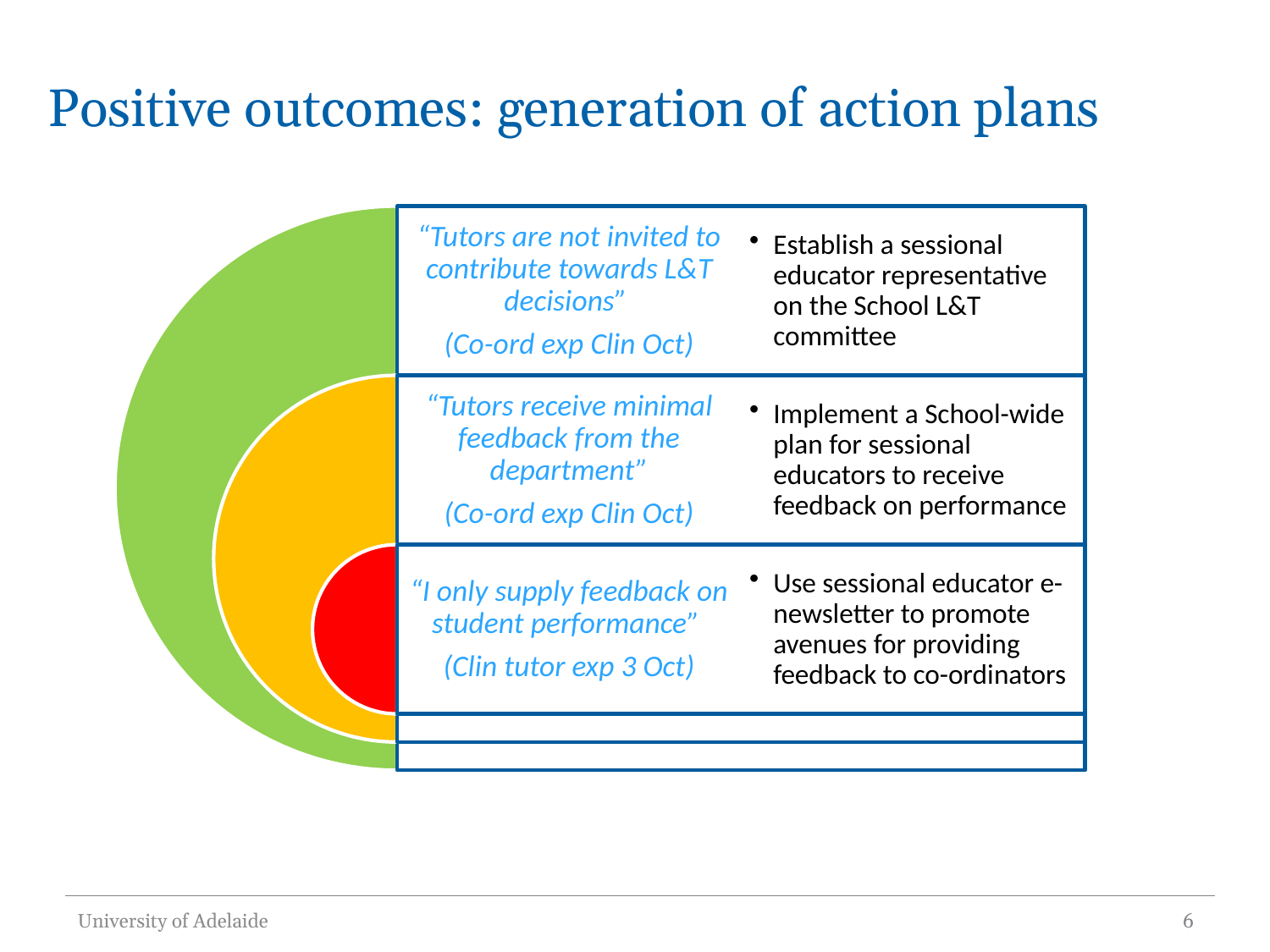

# Positive outcomes: generation of action plans

“Tutors are not invited to contribute towards L&T decisions”
(Co-ord exp Clin Oct)
“Tutors receive minimal feedback from the department”
(Co-ord exp Clin Oct)
“I only supply feedback on student performance”
(Clin tutor exp 3 Oct)
Establish a sessional educator representative on the School L&T committee
Implement a School-wide plan for sessional educators to receive feedback on performance
Use sessional educator e-newsletter to promote avenues for providing feedback to co-ordinators
University of Adelaide
6